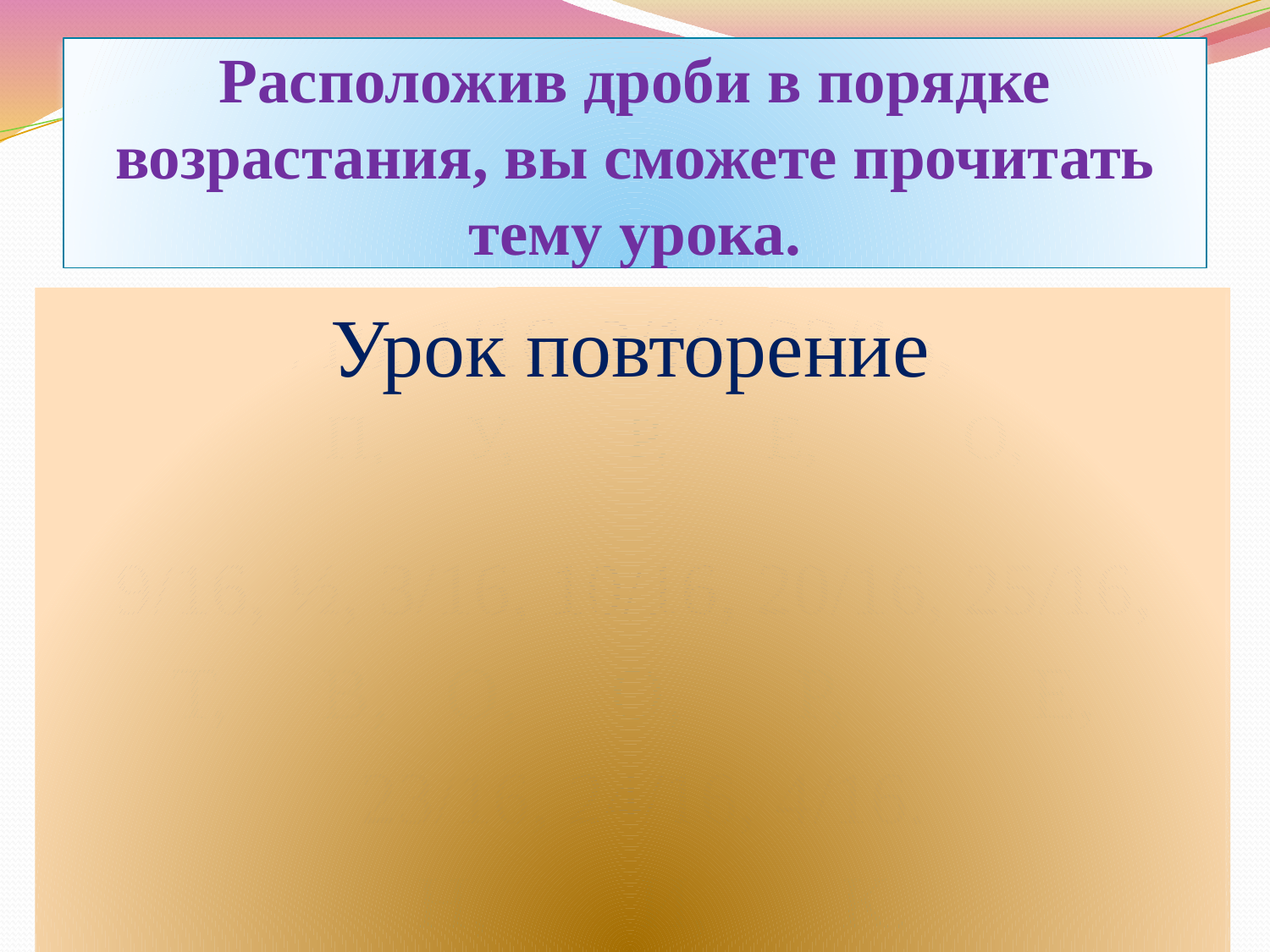

# Расположив дроби в порядке возрастания, вы сможете прочитать тему урока.
Урок повторение
       5/16, 1/16, 2/16, 22/16, 7/16,
         П,     У,       Р,      Е,         О,

9/16, ½, 3/16, 10/16, 20/16, 25/16,
Т,     В,   О,     О,      Р,          Е,
 23/16, 24/16, 4/16.
   Н,        И,       К.